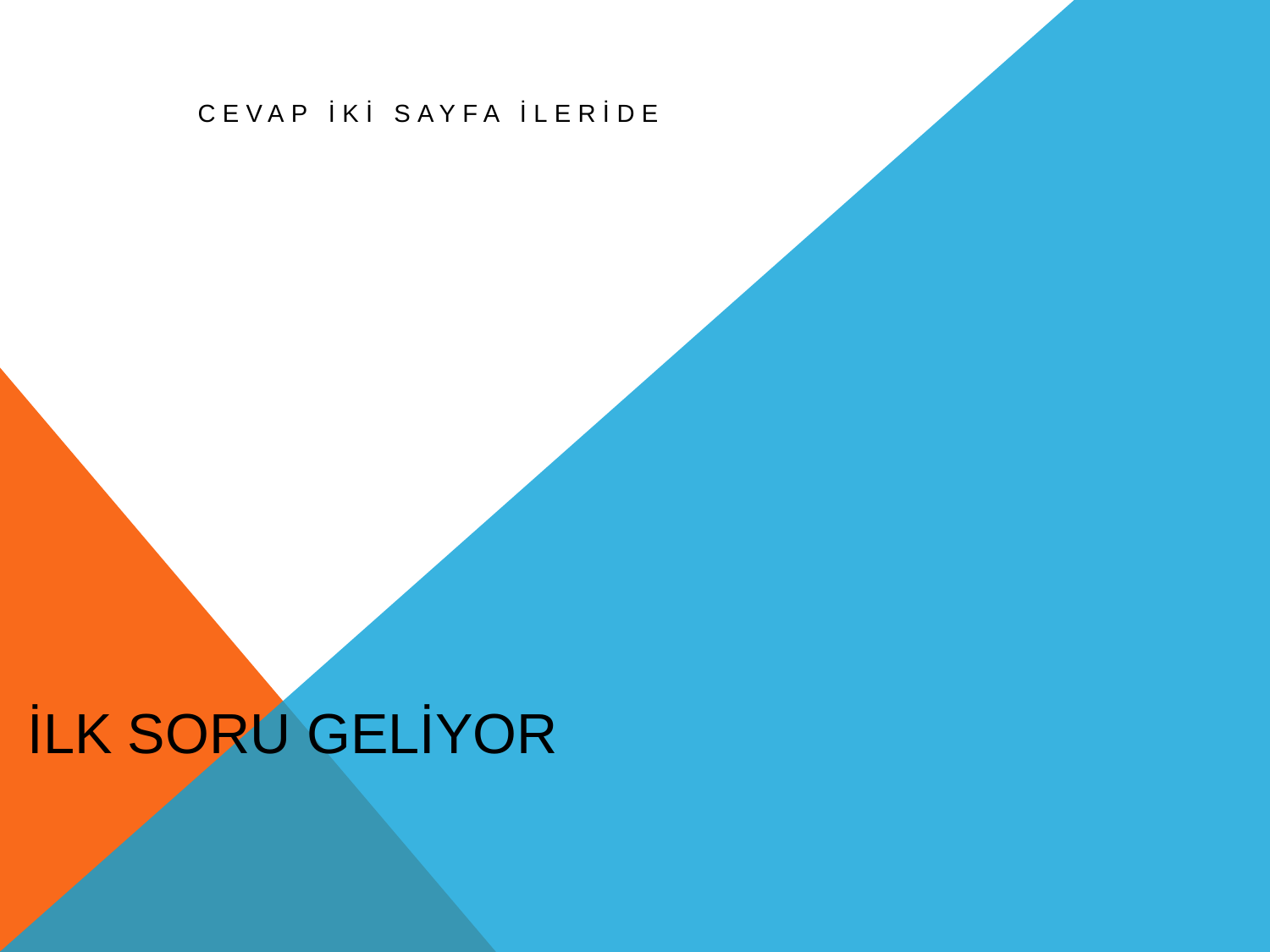

# İlk soru geliyor
Cevap iki sayfa ileride